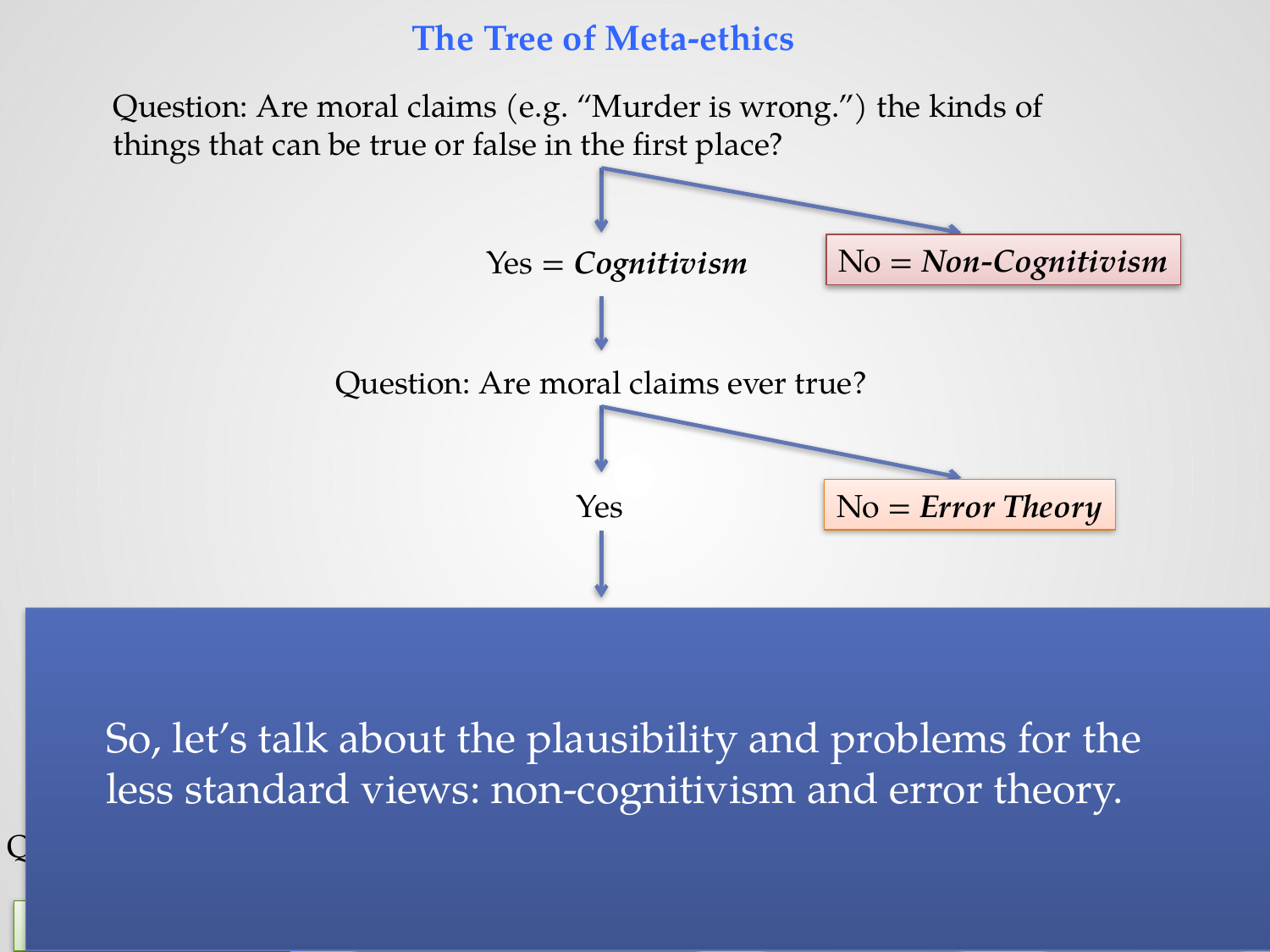

The Tree of Meta-ethics
Question: Are moral claims (e.g. “Murder is wrong.”) the kinds of things that can be true or false in the first place?
No = Non-Cognitivism
Yes = Cognitivism
Question: Are moral claims ever true?
Yes
No = Error Theory
Question: Are true moral claims simply true or true-relative-to-something?

So, let’s talk about the plausibility and problems for the less standard views: non-cognitivism and error theory.
True-relative-to-something = Relativism
Simply true = Realism
Q: True relative to what?
Question: Are moral properties physical?
Community-Relativism
Individual-Relativism
No = Non-Naturalism
Yes = Naturalism